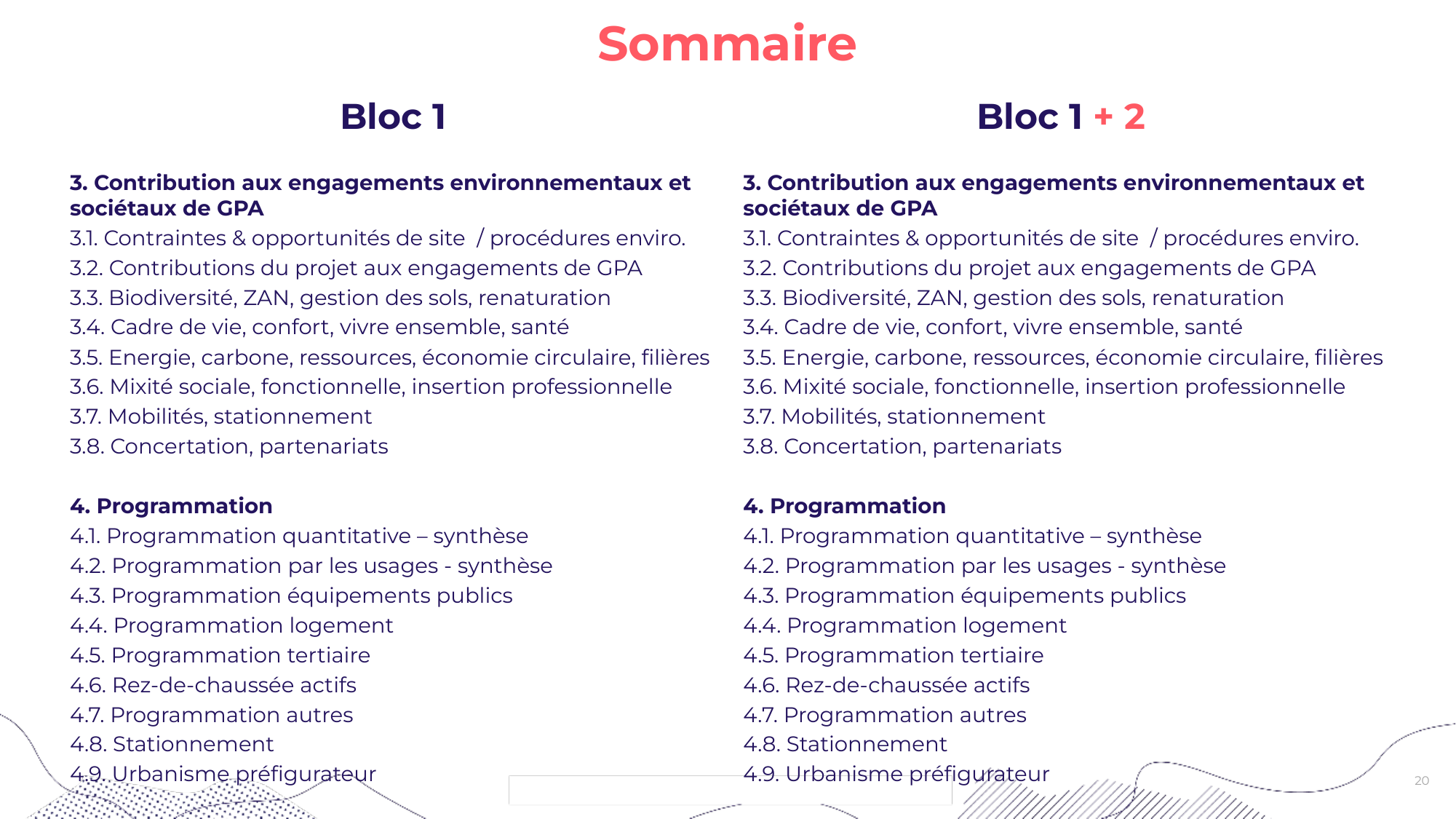

# Sommaire
Bloc 1 + 2
Bloc 1
3. Contribution aux engagements environnementaux et sociétaux de GPA
3.1. Contraintes & opportunités de site  / procédures enviro.
3.2. Contributions du projet aux engagements de GPA
3.3. Biodiversité, ZAN, gestion des sols, renaturation
3.4. Cadre de vie, confort, vivre ensemble, santé
3.5. Energie, carbone, ressources, économie circulaire, filières
3.6. Mixité sociale, fonctionnelle, insertion professionnelle
3.7. Mobilités, stationnement
3.8. Concertation, partenariats

4. Programmation
4.1. Programmation quantitative – synthèse
4.2. Programmation par les usages - synthèse
4.3. Programmation équipements publics
4.4. Programmation logement
4.5. Programmation tertiaire
4.6. Rez-de-chaussée actifs
4.7. Programmation autres
4.8. Stationnement
4.9. Urbanisme préfigurateur
3. Contribution aux engagements environnementaux et sociétaux de GPA
3.1. Contraintes & opportunités de site  / procédures enviro.
3.2. Contributions du projet aux engagements de GPA
3.3. Biodiversité, ZAN, gestion des sols, renaturation
3.4. Cadre de vie, confort, vivre ensemble, santé
3.5. Energie, carbone, ressources, économie circulaire, filières
3.6. Mixité sociale, fonctionnelle, insertion professionnelle
3.7. Mobilités, stationnement
3.8. Concertation, partenariats

4. Programmation
4.1. Programmation quantitative – synthèse
4.2. Programmation par les usages - synthèse
4.3. Programmation équipements publics
4.4. Programmation logement
4.5. Programmation tertiaire
4.6. Rez-de-chaussée actifs
4.7. Programmation autres
4.8. Stationnement
4.9. Urbanisme préfigurateur
20